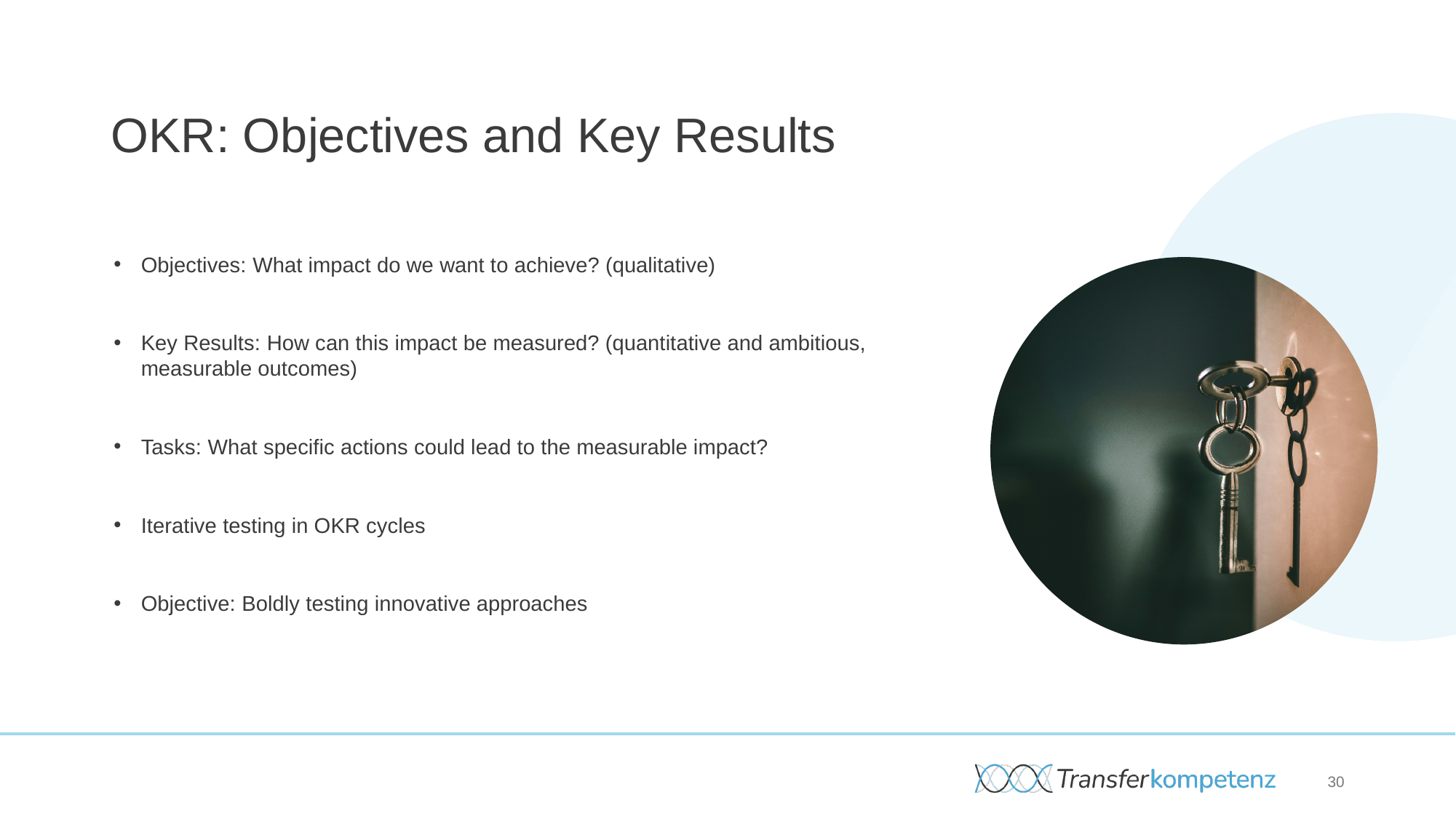

OKR: Objectives and Key Results

Objectives: What impact do we want to achieve? (qualitative)

Key Results: How can this impact be measured? (quantitative and ambitious, measurable outcomes)

Tasks: What specific actions could lead to the measurable impact?

Iterative testing in OKR cycles

Objective: Boldly testing innovative approaches

30